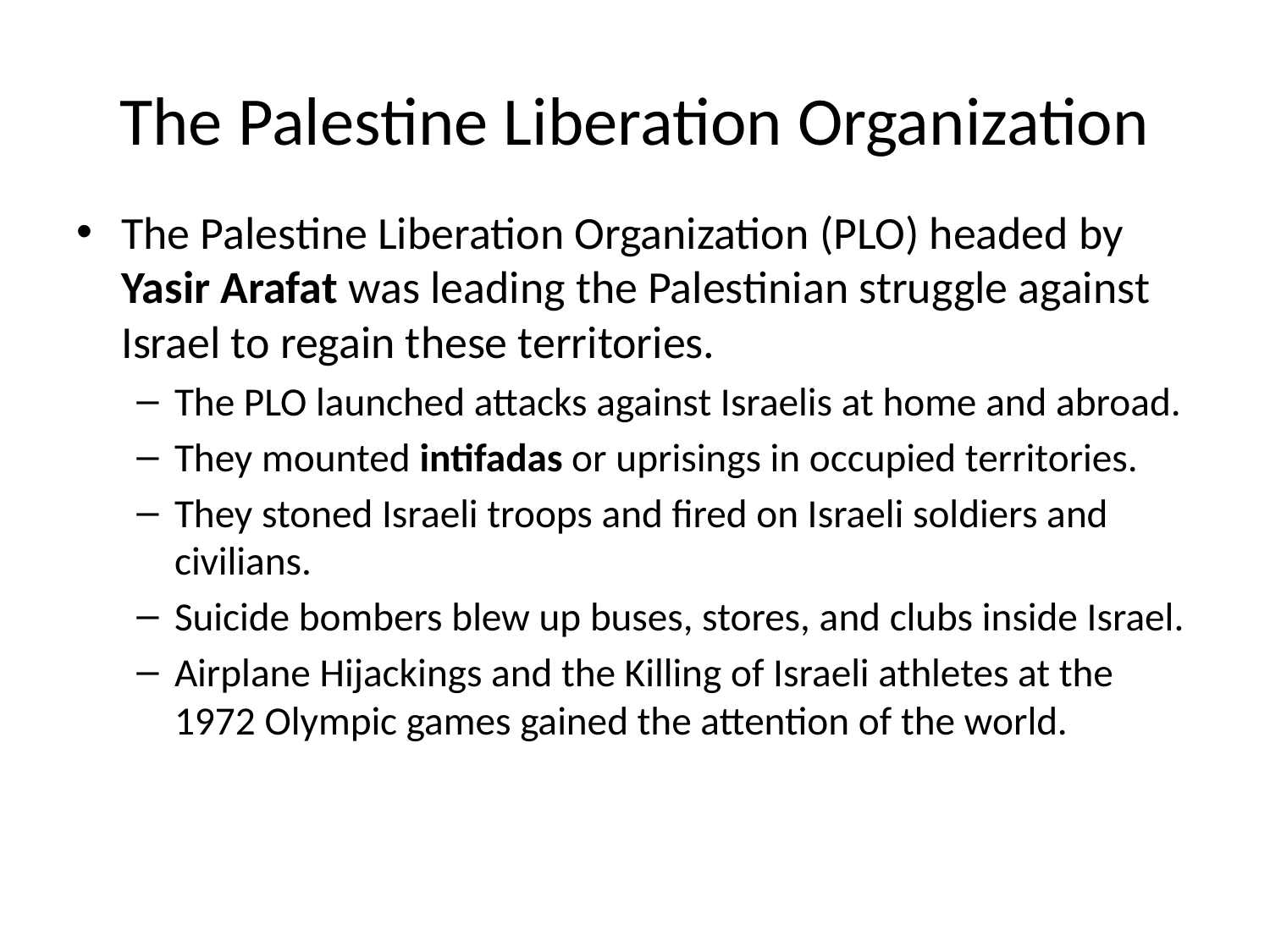

# The Palestine Liberation Organization
The Palestine Liberation Organization (PLO) headed by Yasir Arafat was leading the Palestinian struggle against Israel to regain these territories.
The PLO launched attacks against Israelis at home and abroad.
They mounted intifadas or uprisings in occupied territories.
They stoned Israeli troops and fired on Israeli soldiers and civilians.
Suicide bombers blew up buses, stores, and clubs inside Israel.
Airplane Hijackings and the Killing of Israeli athletes at the 1972 Olympic games gained the attention of the world.